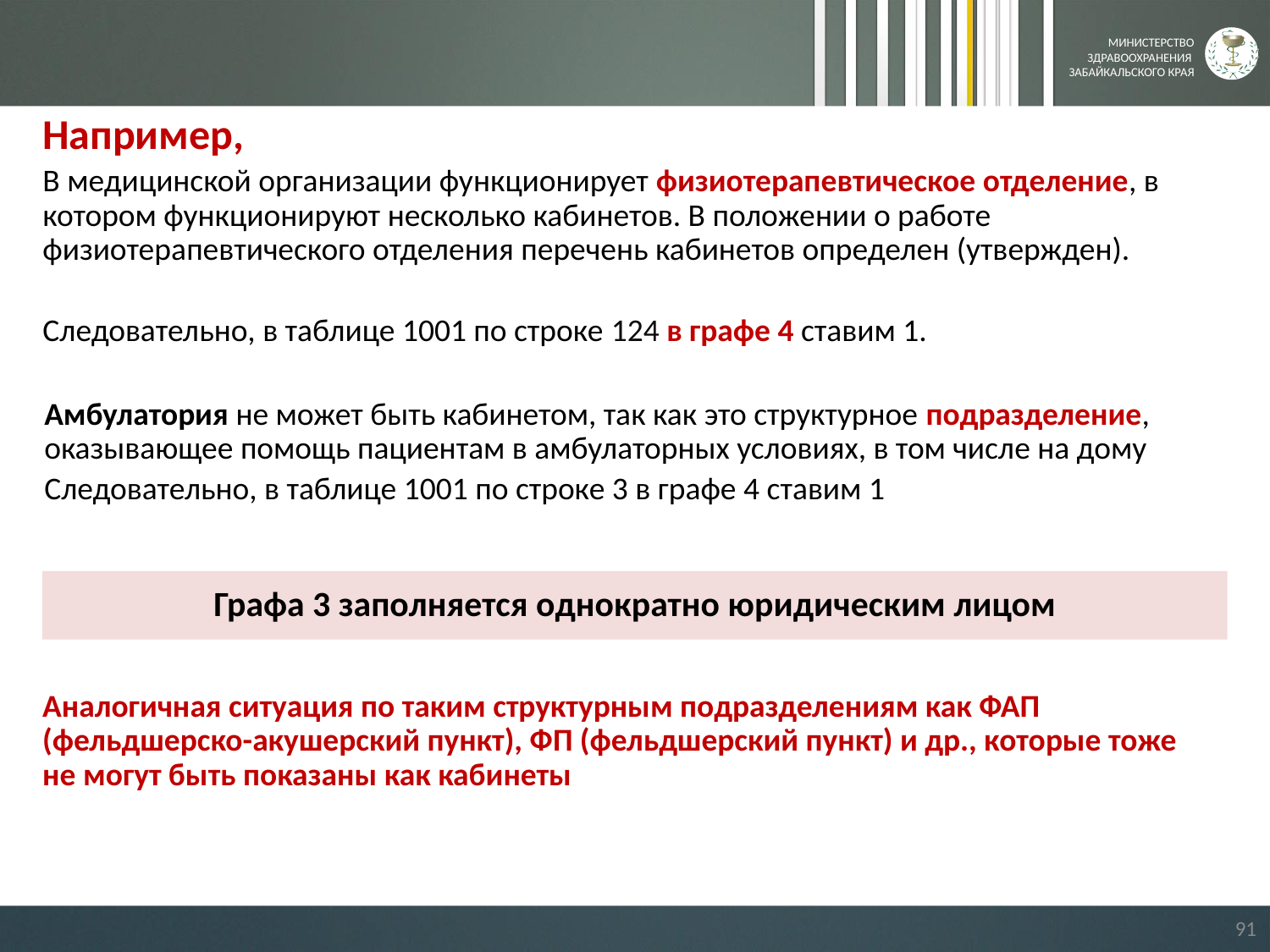

Например,
В медицинской организации функционирует физиотерапевтическое отделение, в котором функционируют несколько кабинетов. В положении о работе физиотерапевтического отделения перечень кабинетов определен (утвержден).

Следовательно, в таблице 1001 по строке 124 в графе 4 ставим 1.
Амбулатория не может быть кабинетом, так как это структурное подразделение, оказывающее помощь пациентам в амбулаторных условиях, в том числе на дому
Следовательно, в таблице 1001 по строке 3 в графе 4 ставим 1
Графа 3 заполняется однократно юридическим лицом
Аналогичная ситуация по таким структурным подразделениям как ФАП (фельдшерско-акушерский пункт), ФП (фельдшерский пункт) и др., которые тоже не могут быть показаны как кабинеты
91